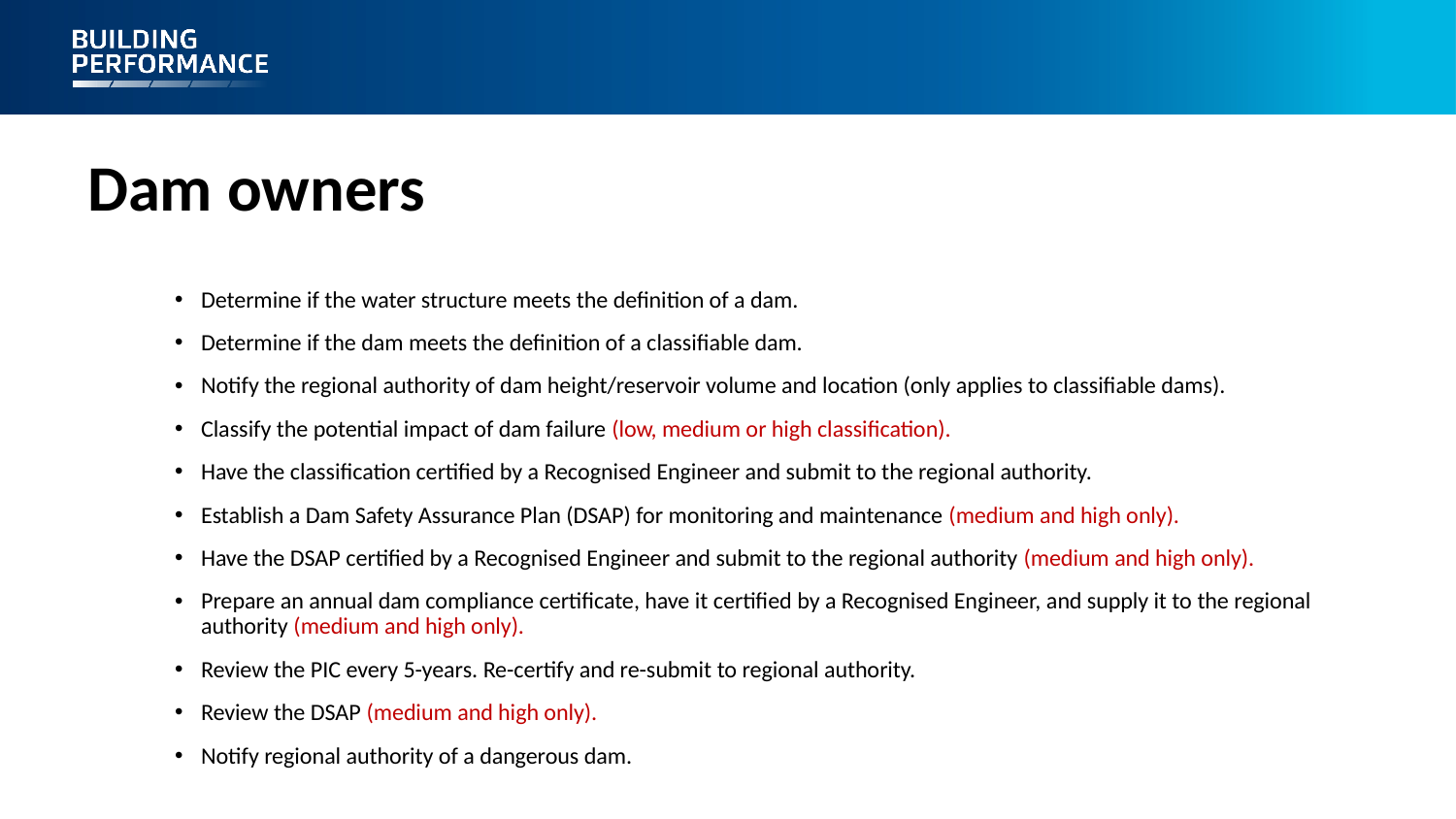

Dam owners
Determine if the water structure meets the definition of a dam.
Determine if the dam meets the definition of a classifiable dam.
Notify the regional authority of dam height/reservoir volume and location (only applies to classifiable dams).
Classify the potential impact of dam failure (low, medium or high classification).
Have the classification certified by a Recognised Engineer and submit to the regional authority.
Establish a Dam Safety Assurance Plan (DSAP) for monitoring and maintenance (medium and high only).
Have the DSAP certified by a Recognised Engineer and submit to the regional authority (medium and high only).
Prepare an annual dam compliance certificate, have it certified by a Recognised Engineer, and supply it to the regional authority (medium and high only).
Review the PIC every 5-years. Re-certify and re-submit to regional authority.
Review the DSAP (medium and high only).
Notify regional authority of a dangerous dam.